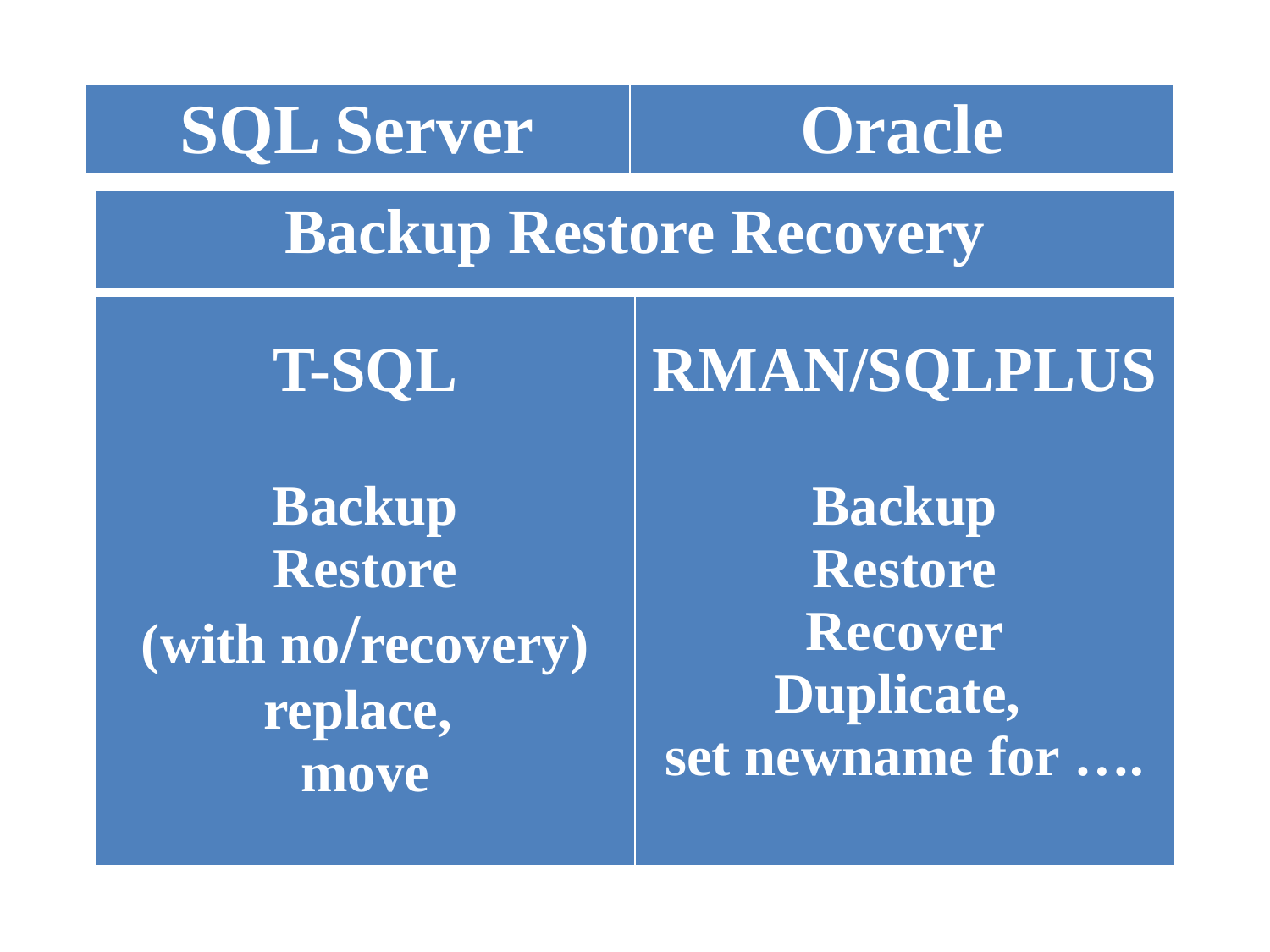

| SQL Server | Oracle |
| --- | --- |
| Backup Restore Recovery |
| --- |
| T-SQL Backup Restore (with no/recovery) replace, move | RMAN/SQLPLUS Backup Restore Recover Duplicate, set newname for …. |
| --- | --- |